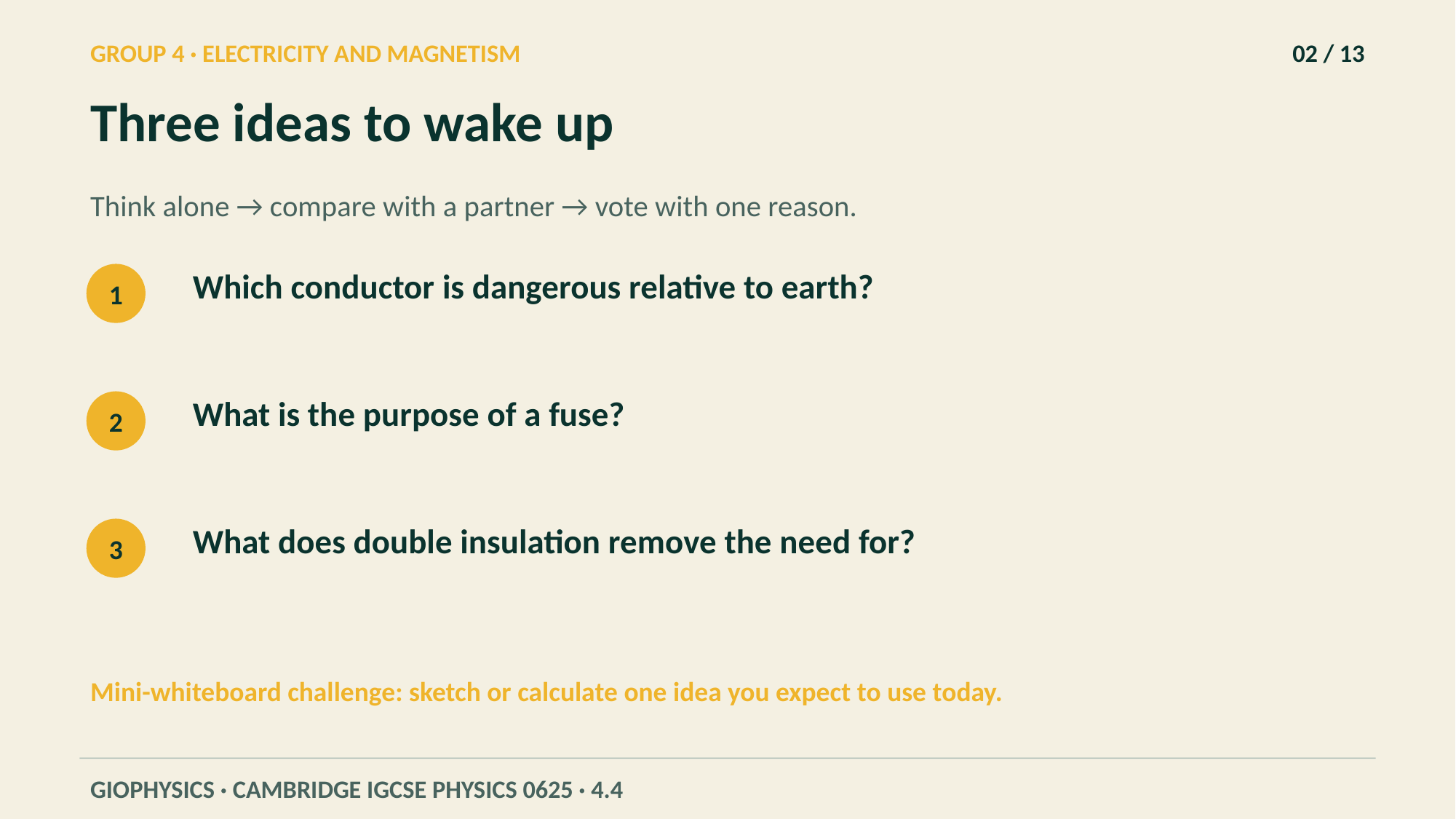

GROUP 4 · ELECTRICITY AND MAGNETISM
02 / 13
Three ideas to wake up
Think alone → compare with a partner → vote with one reason.
Which conductor is dangerous relative to earth?

1
What is the purpose of a fuse?

2
What does double insulation remove the need for?

3
Mini-whiteboard challenge: sketch or calculate one idea you expect to use today.

GIOPHYSICS · CAMBRIDGE IGCSE PHYSICS 0625 · 4.4